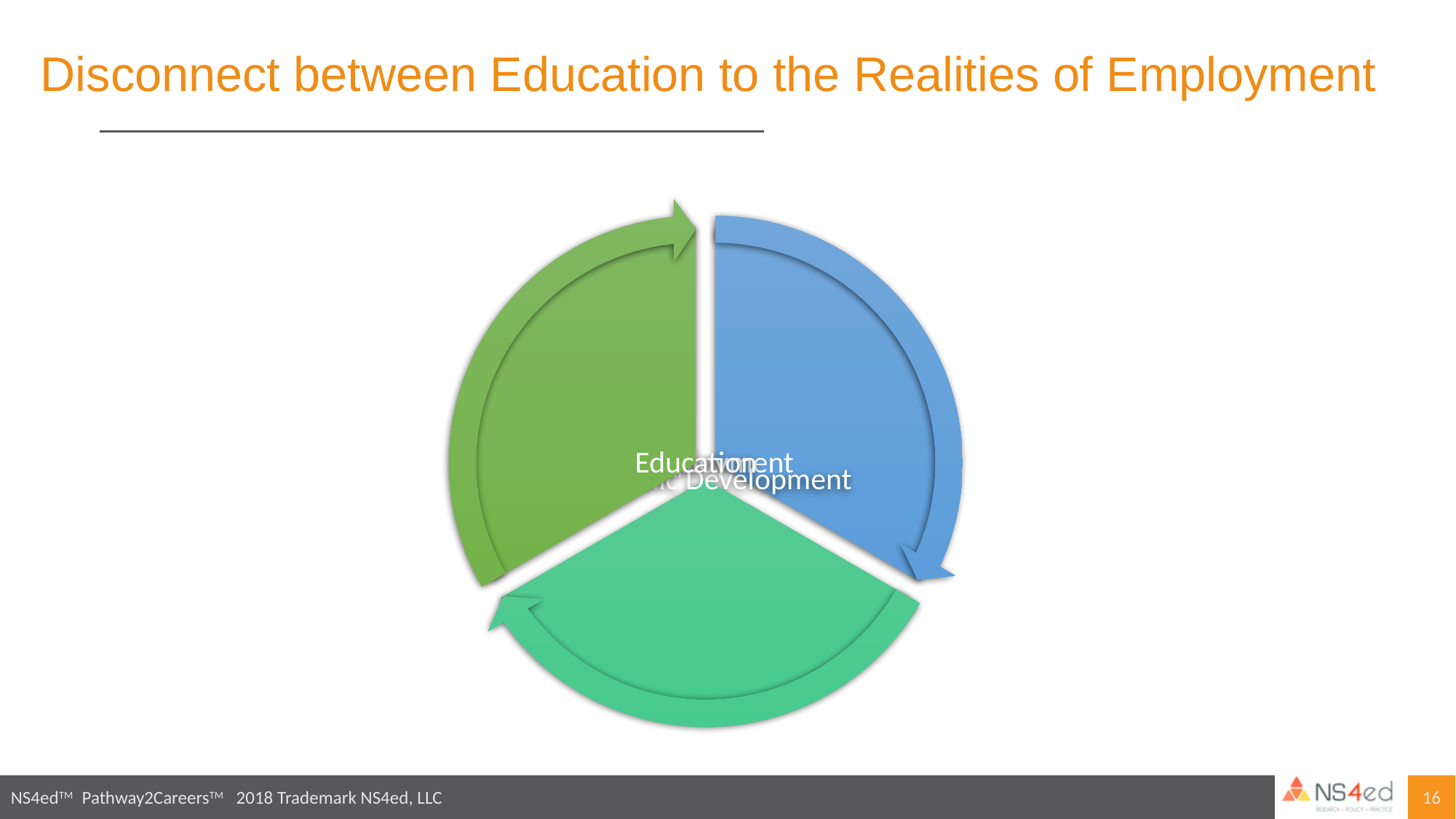

# Disconnect between Education to the Realities of Employment
Employment
Economic Development
Education